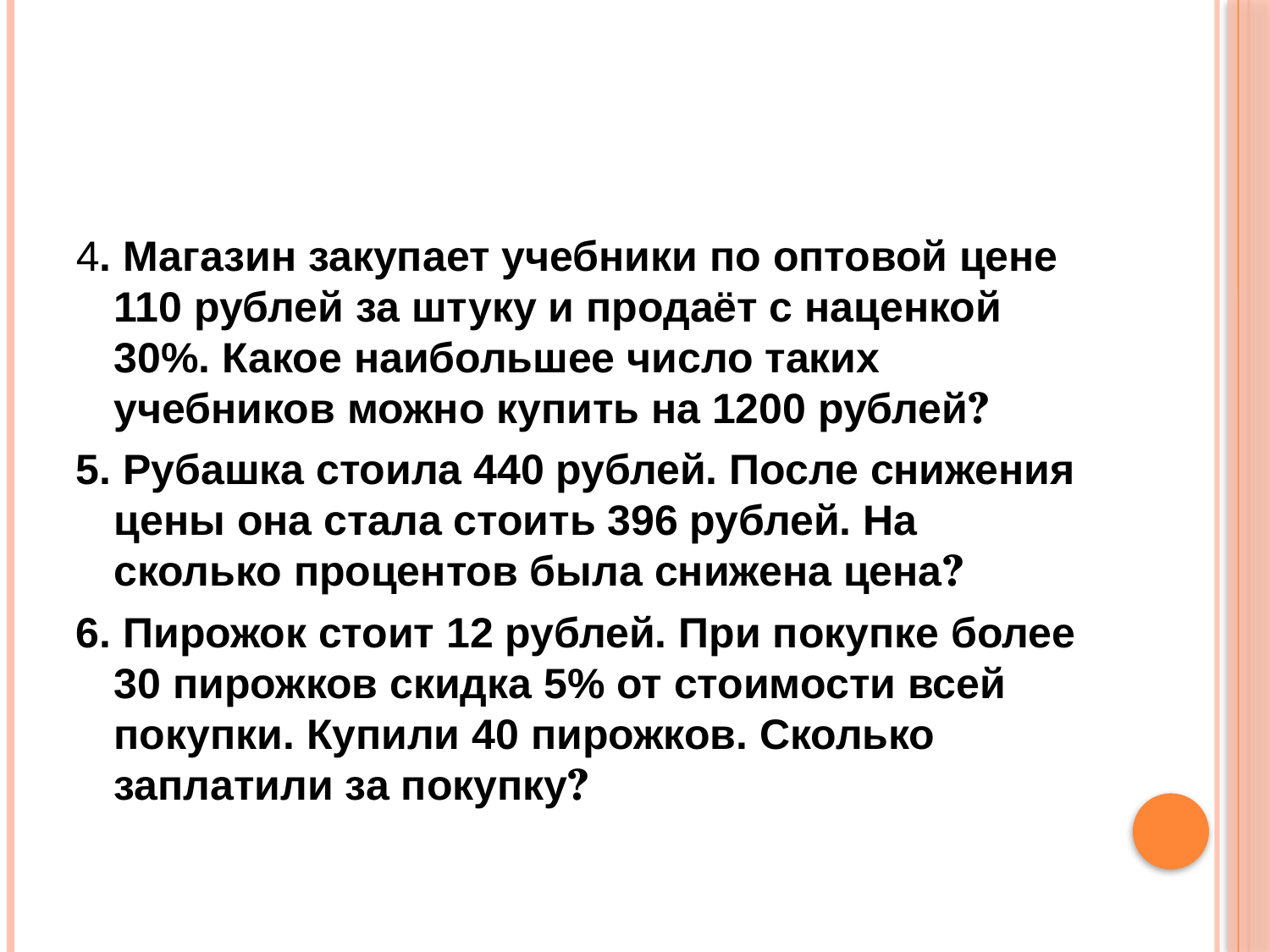

#
4. Магазин закупает учебники по оптовой цене 110 рублей за штуку и продаёт с наценкой 30%. Какое наибольшее число таких учебников можно купить на 1200 рублей?
5. Рубашка стоила 440 рублей. После снижения цены она стала стоить 396 рублей. На сколько процентов была снижена цена?
6. Пирожок стоит 12 рублей. При покупке более 30 пирожков скидка 5% от стоимости всей покупки. Купили 40 пирожков. Сколько заплатили за покупку?